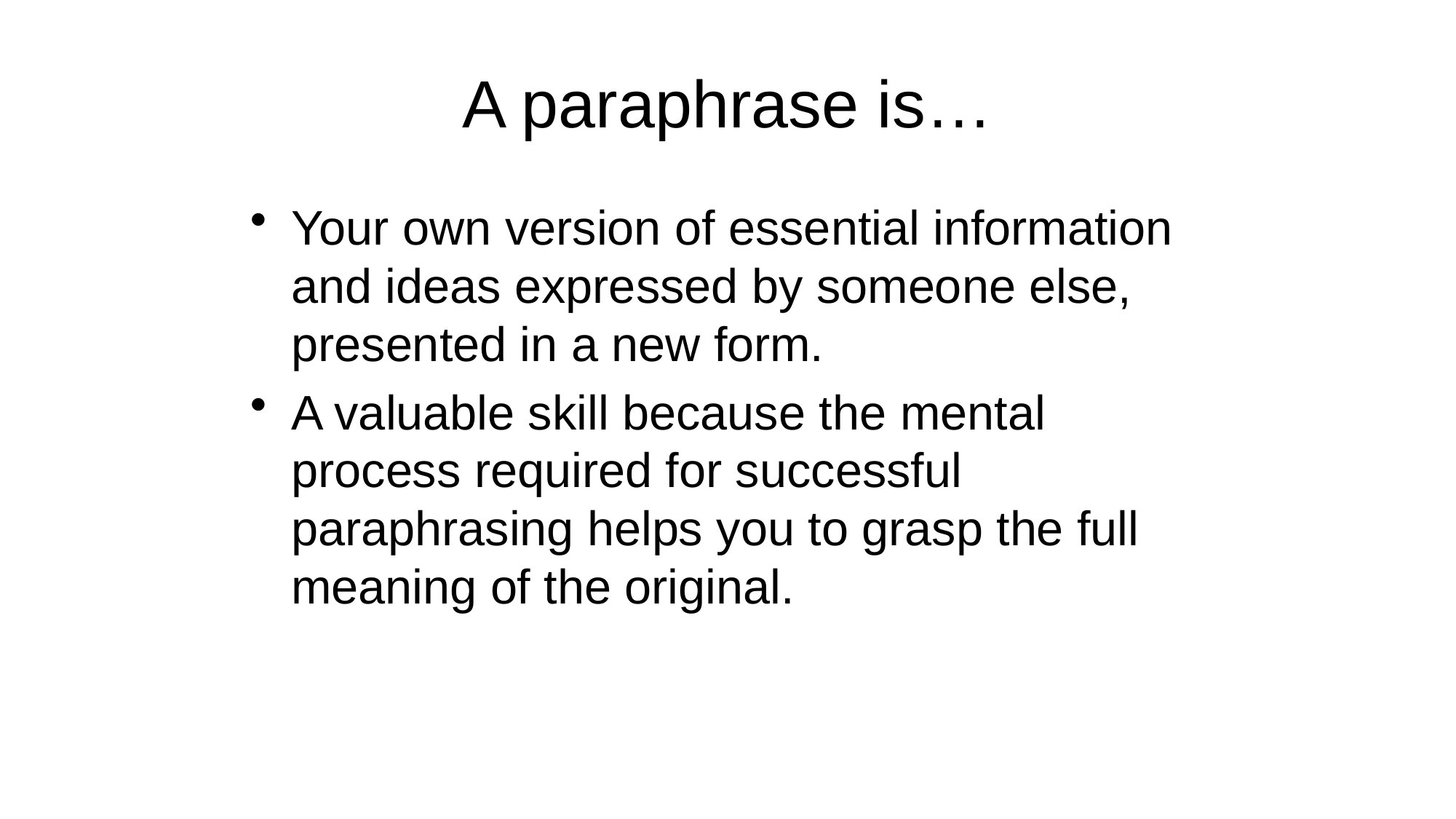

# A paraphrase is…
Your own version of essential information and ideas expressed by someone else, presented in a new form.
A valuable skill because the mental process required for successful paraphrasing helps you to grasp the full meaning of the original.